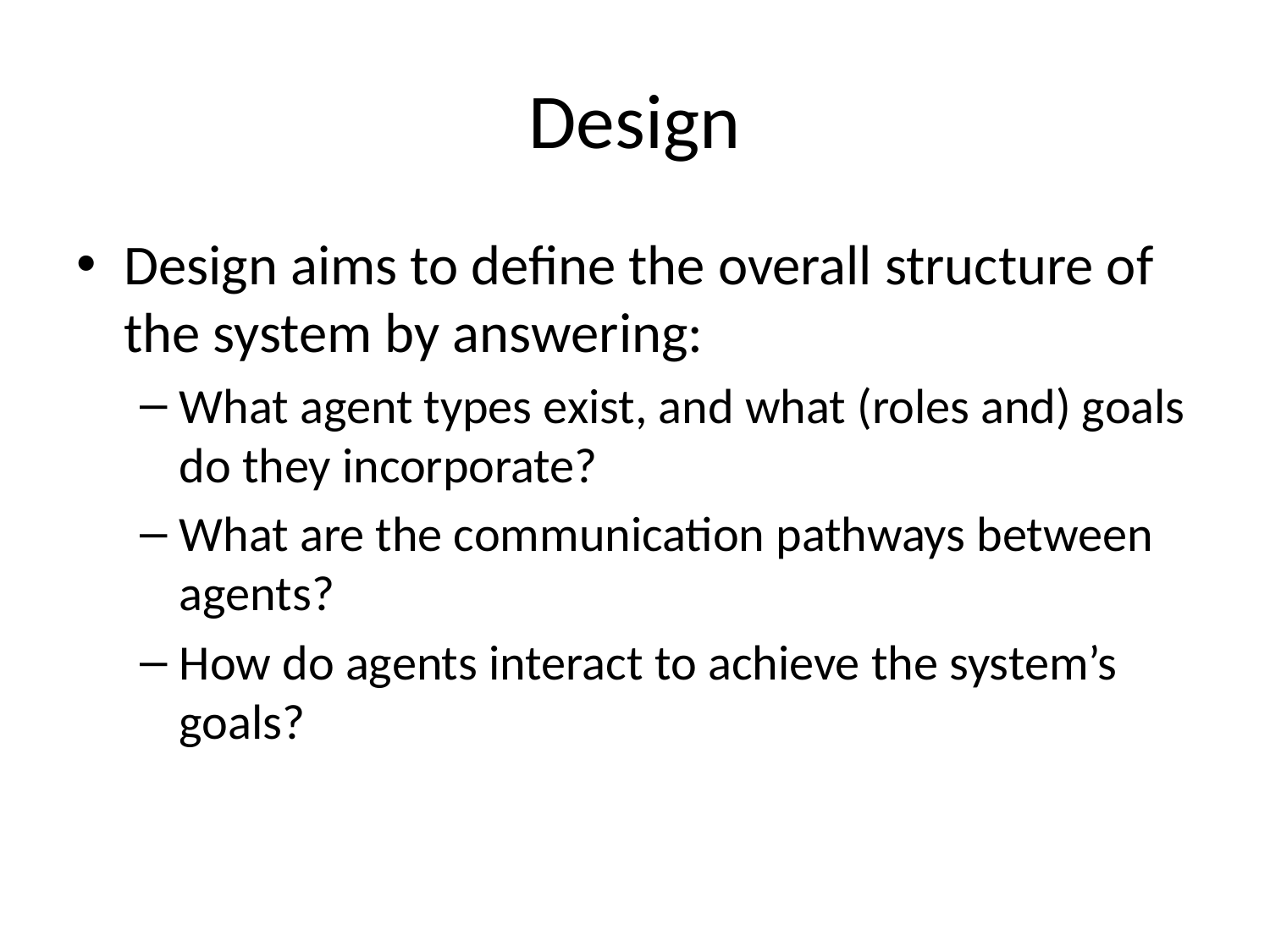

# Design
Design aims to define the overall structure of the system by answering:
What agent types exist, and what (roles and) goals do they incorporate?
What are the communication pathways between agents?
How do agents interact to achieve the system’s goals?